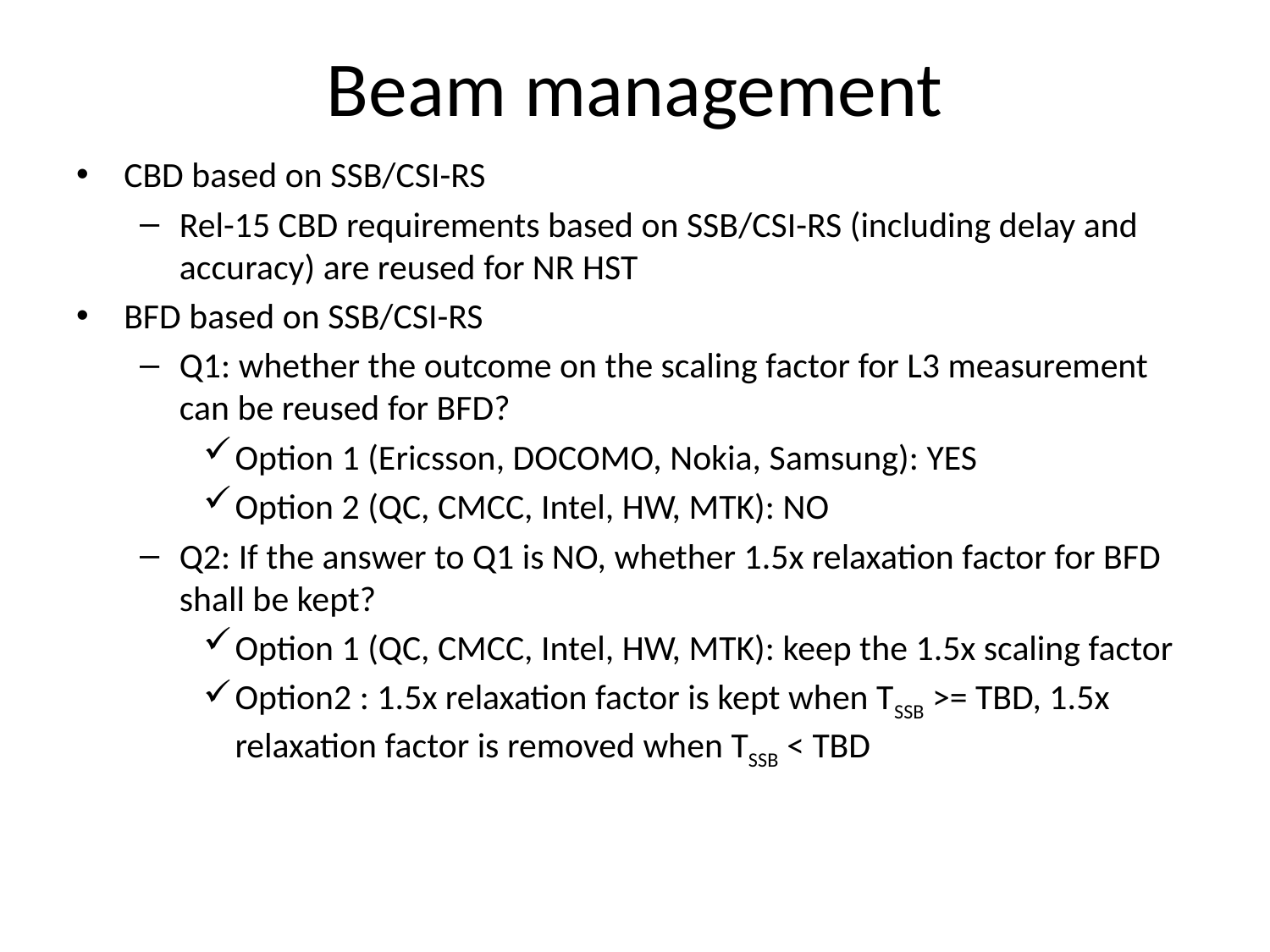

# Beam management
CBD based on SSB/CSI-RS
Rel-15 CBD requirements based on SSB/CSI-RS (including delay and accuracy) are reused for NR HST
BFD based on SSB/CSI-RS
Q1: whether the outcome on the scaling factor for L3 measurement can be reused for BFD?
Option 1 (Ericsson, DOCOMO, Nokia, Samsung): YES
Option 2 (QC, CMCC, Intel, HW, MTK): NO
Q2: If the answer to Q1 is NO, whether 1.5x relaxation factor for BFD shall be kept?
Option 1 (QC, CMCC, Intel, HW, MTK): keep the 1.5x scaling factor
Option2 : 1.5x relaxation factor is kept when TSSB >= TBD, 1.5x relaxation factor is removed when TSSB < TBD